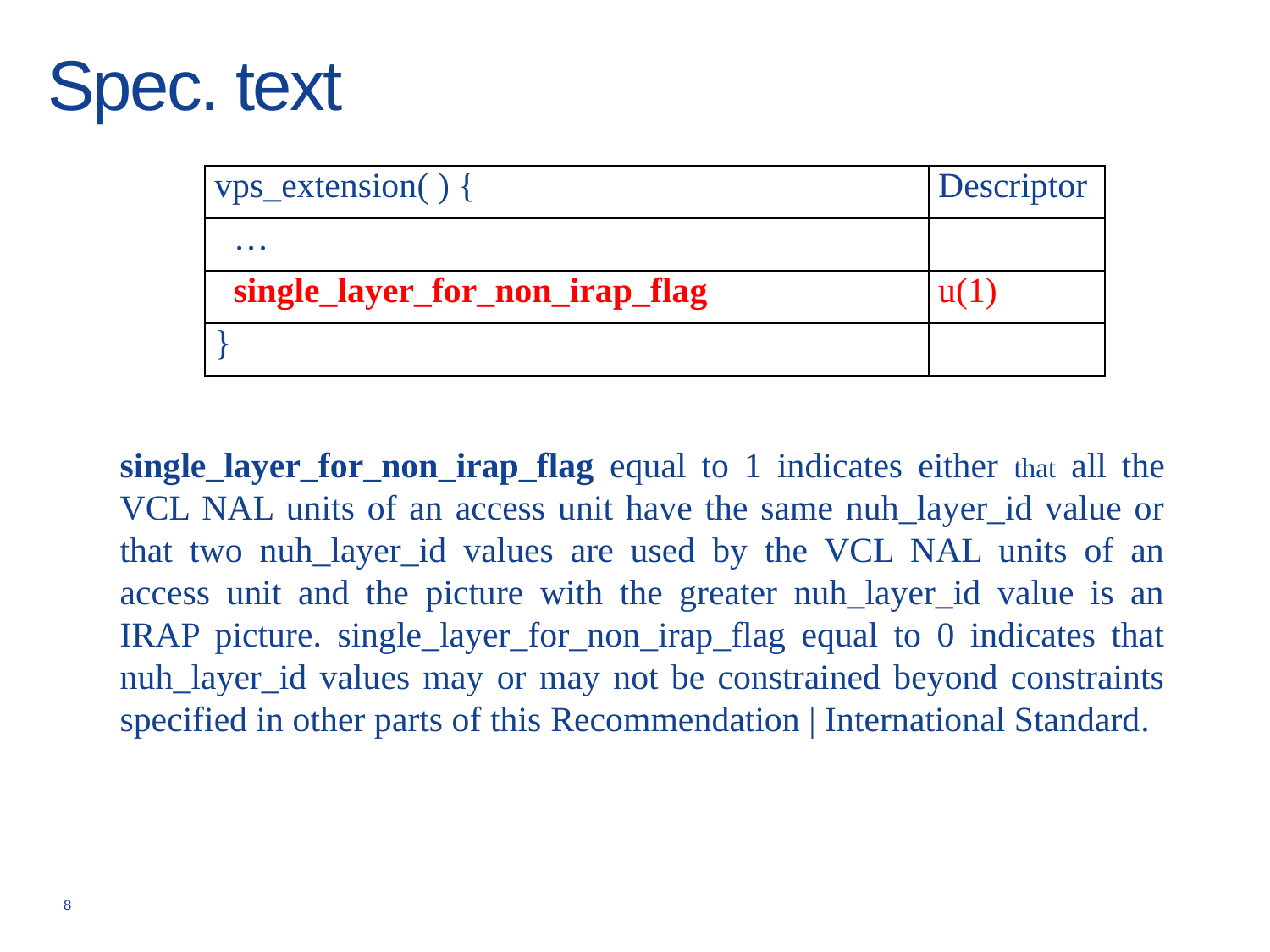

# Spec. text
| vps\_extension( ) { | Descriptor |
| --- | --- |
| … |  |
| single\_layer\_for\_non\_irap\_flag | u(1) |
| } |  |
single_layer_for_non_irap_flag equal to 1 indicates either that all the VCL NAL units of an access unit have the same nuh_layer_id value or that two nuh_layer_id values are used by the VCL NAL units of an access unit and the picture with the greater nuh_layer_id value is an IRAP picture. single_layer_for_non_irap_flag equal to 0 indicates that nuh_layer_id values may or may not be constrained beyond constraints specified in other parts of this Recommendation | International Standard.
8